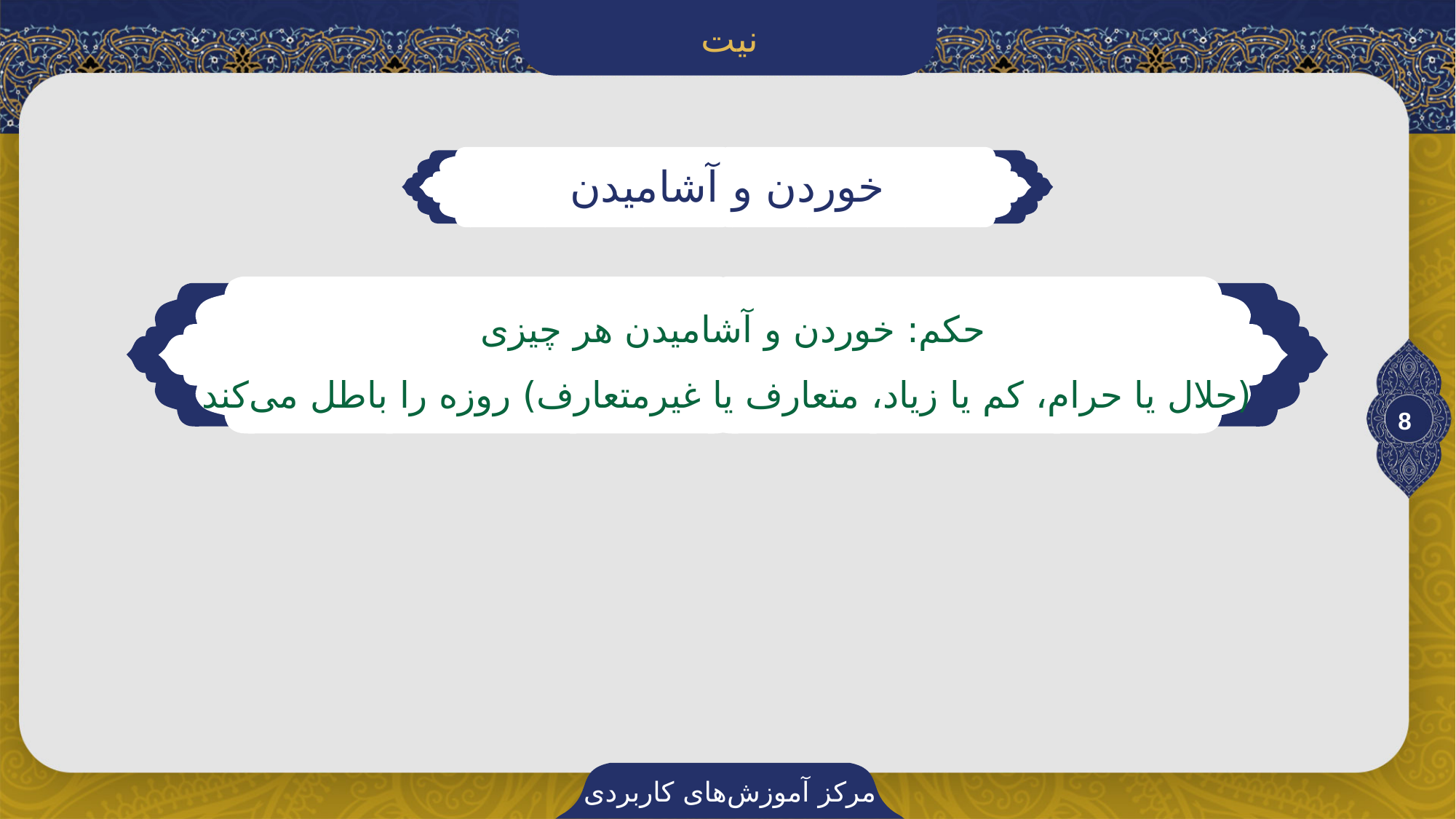

نیت

خوردن و آشامیدن

حکم: خوردن و آشامیدن هر چیزی
(حلال یا حرام، کم یا زیاد، متعارف یا غیرمتعارف) روزه را باطل می‌کند
8
مرکز آموزش‌های کاربردی